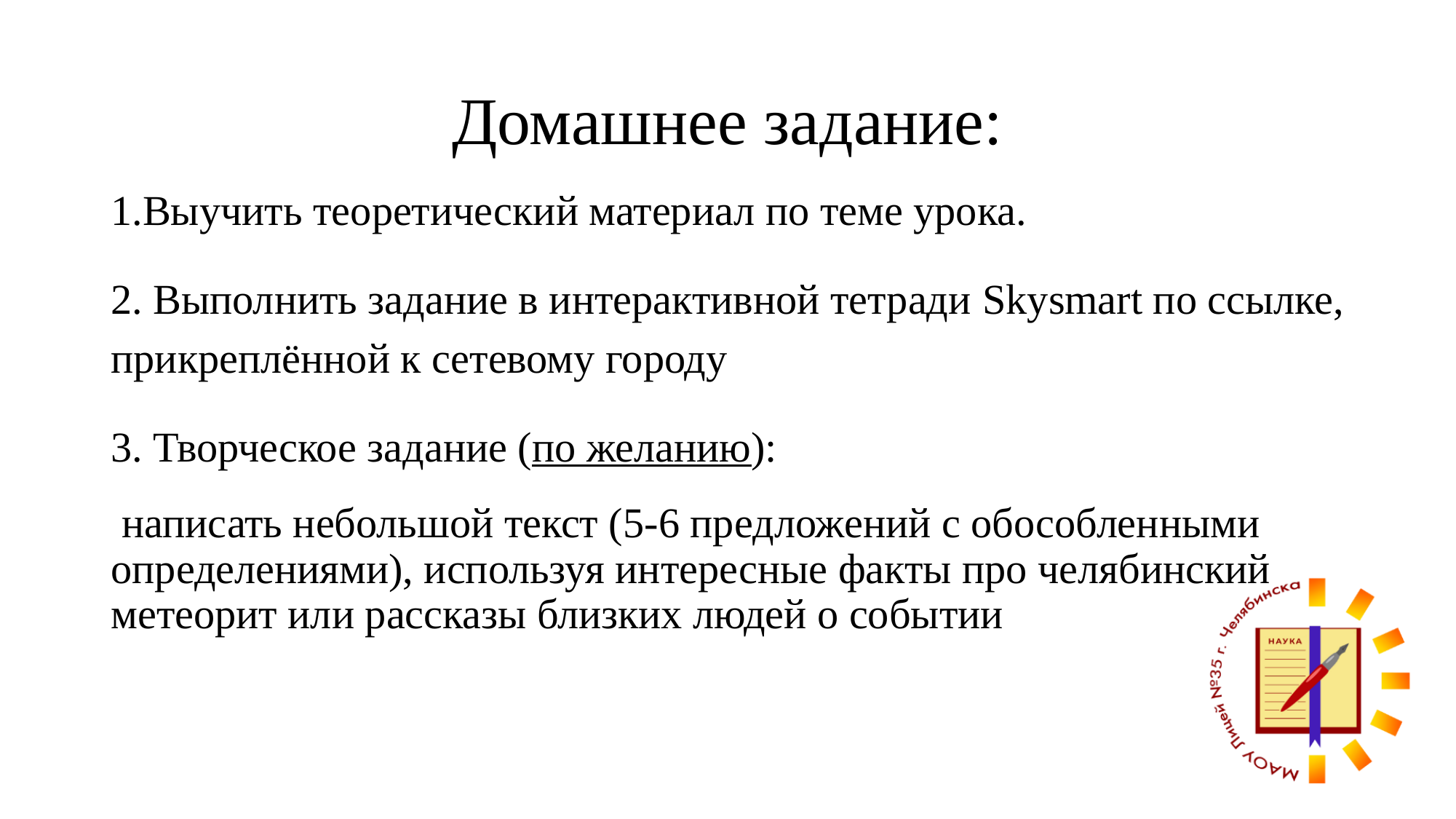

# Домашнее задание:
1.Выучить теоретический материал по теме урока.
2. Выполнить задание в интерактивной тетради Skysmart по ссылке, прикреплённой к сетевому городу
3. Творческое задание (по желанию):
 написать небольшой текст (5-6 предложений с обособленными определениями), используя интересные факты про челябинский метеорит или рассказы близких людей о событии